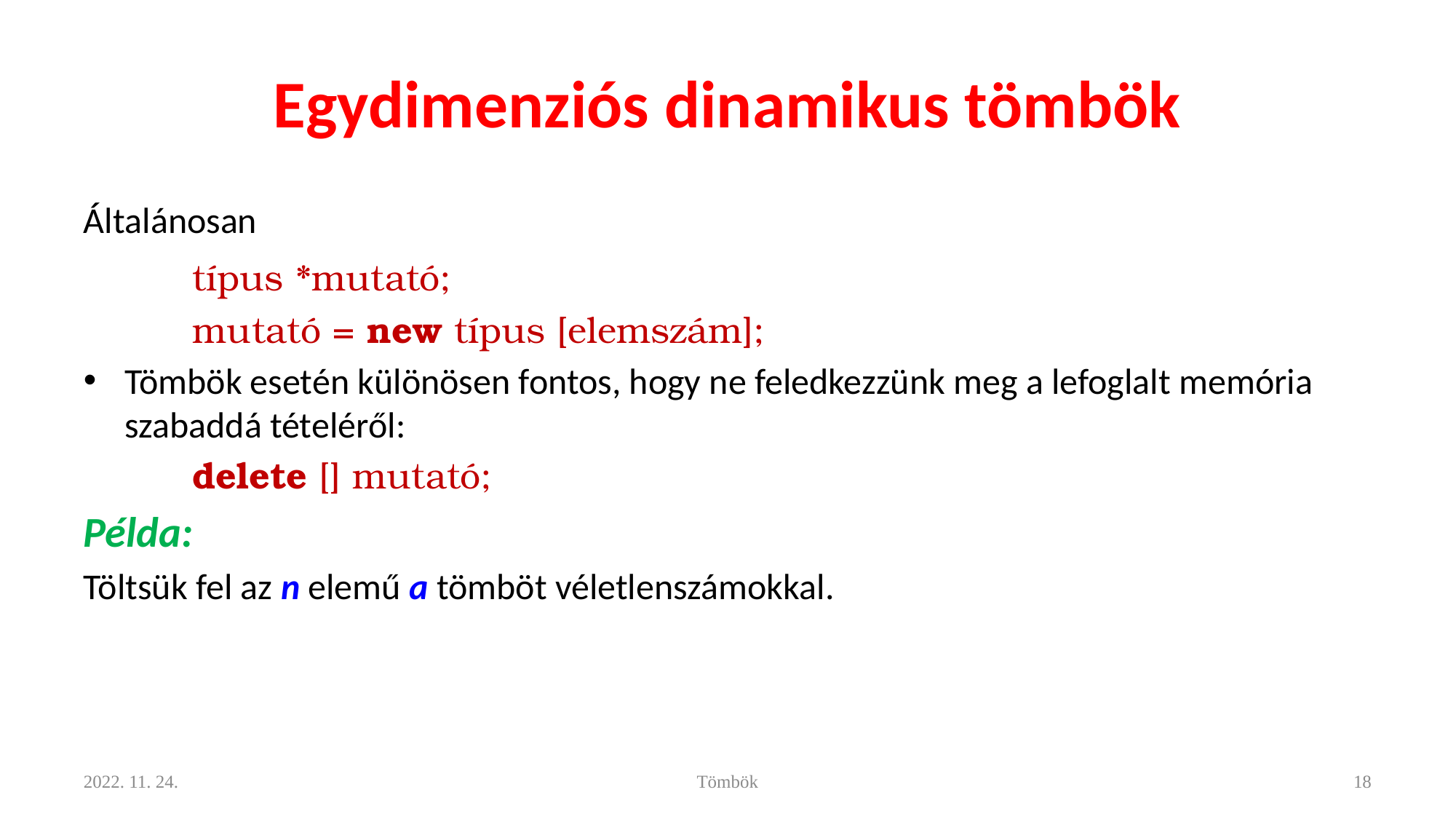

# Egydimenziós dinamikus tömbök
Általánosan
	típus *mutató;
	mutató = new típus [elemszám];
Tömbök esetén különösen fontos, hogy ne feledkezzünk meg a lefoglalt memória szabaddá tételéről:
	delete [] mutató;
Példa:
Töltsük fel az n elemű a tömböt véletlenszámokkal.
2022. 11. 24.
Tömbök
18